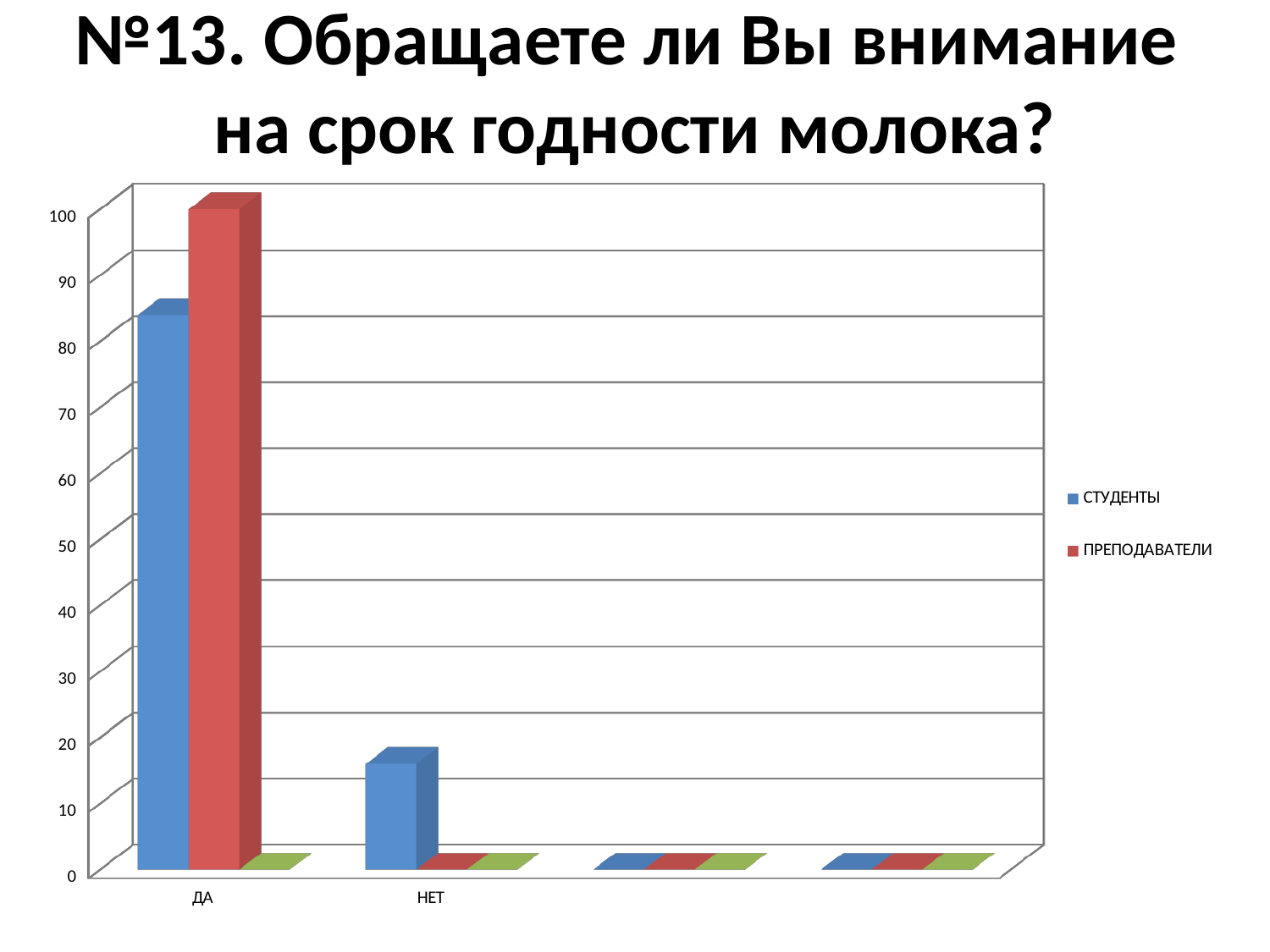

# №13. Обращаете ли Вы внимание на срок годности молока?

[unsupported chart]